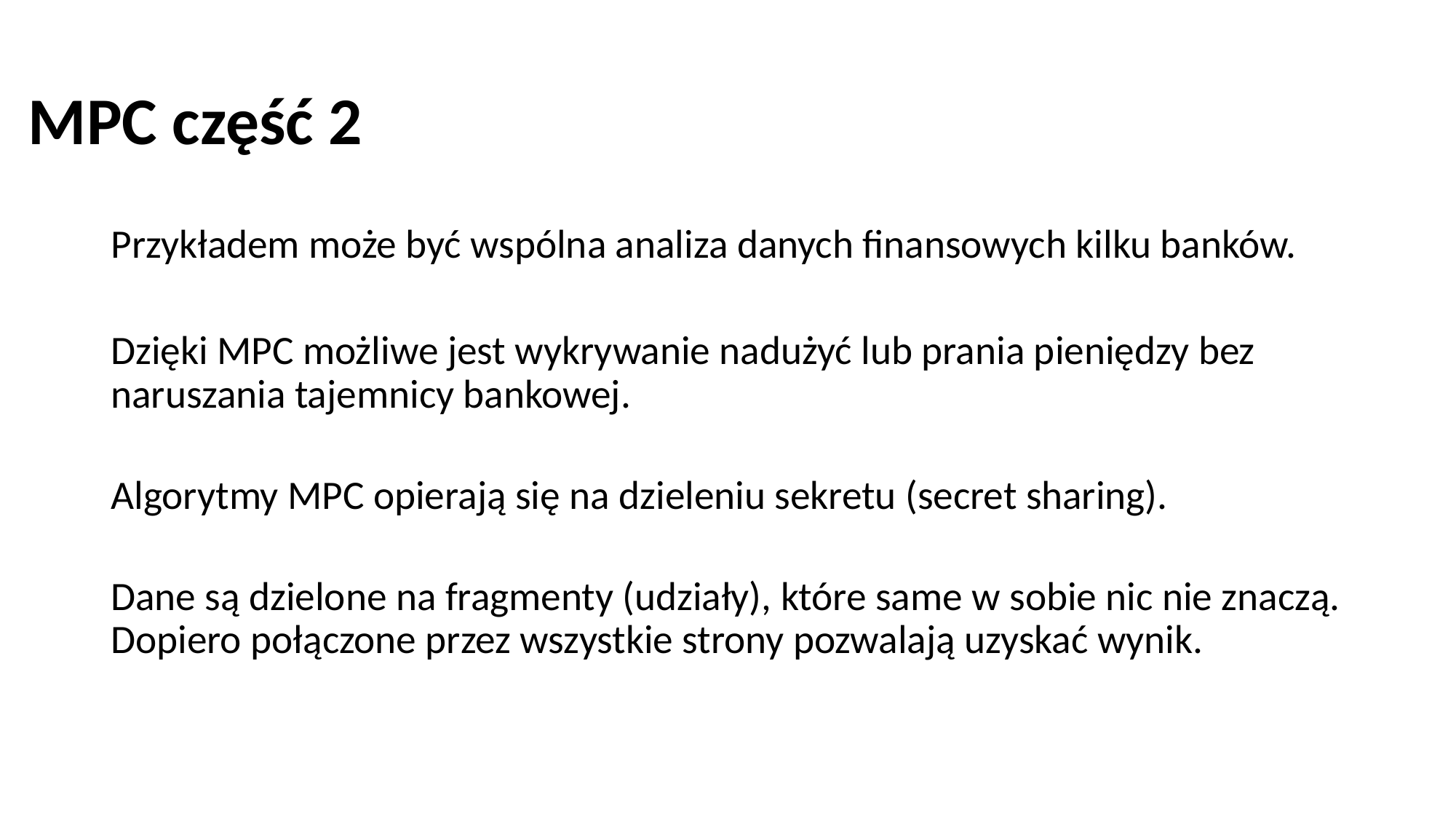

# MPC część 2
Przykładem może być wspólna analiza danych finansowych kilku banków.
Dzięki MPC możliwe jest wykrywanie nadużyć lub prania pieniędzy bez naruszania tajemnicy bankowej.
Algorytmy MPC opierają się na dzieleniu sekretu (secret sharing).
Dane są dzielone na fragmenty (udziały), które same w sobie nic nie znaczą. Dopiero połączone przez wszystkie strony pozwalają uzyskać wynik.